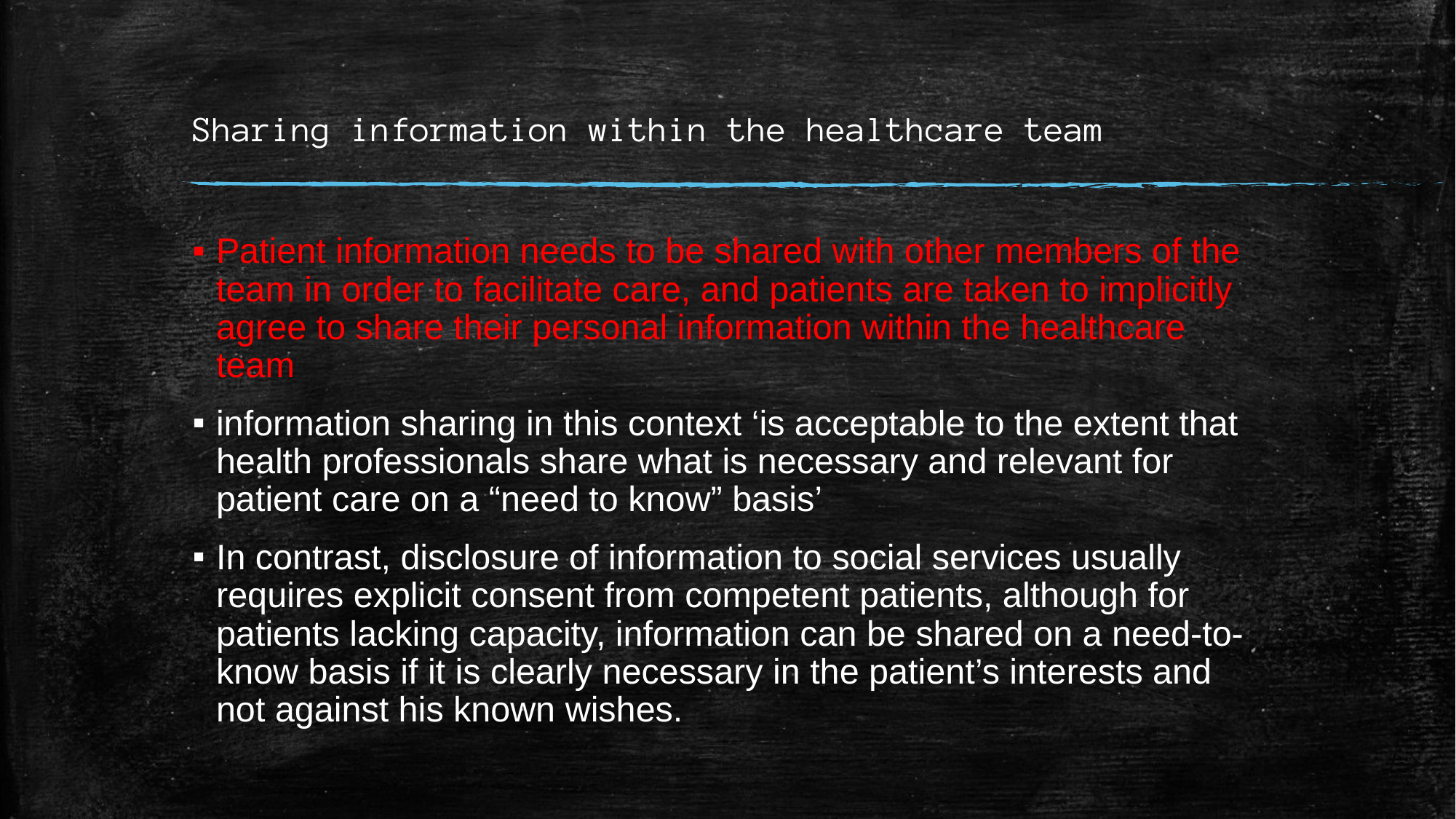

# Sharing information within the healthcare team
Patient information needs to be shared with other members of the team in order to facilitate care, and patients are taken to implicitly agree to share their personal information within the healthcare team
information sharing in this context ‘is acceptable to the extent that health professionals share what is necessary and relevant for patient care on a “need to know” basis’
In contrast, disclosure of information to social services usually requires explicit consent from competent patients, although for patients lacking capacity, information can be shared on a need-to-know basis if it is clearly necessary in the patient’s interests and not against his known wishes.